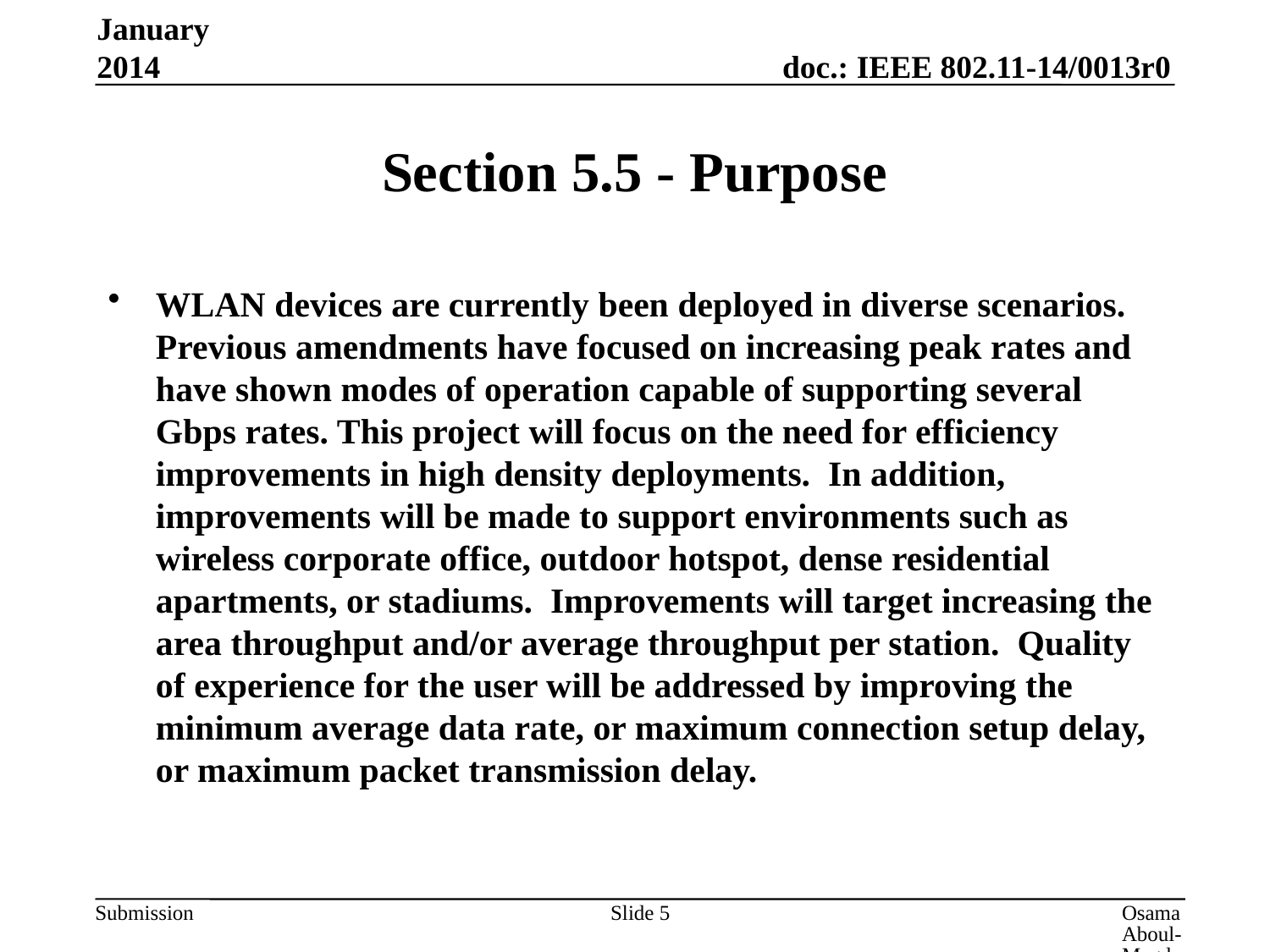

January 2014
# Section 5.5 - Purpose
WLAN devices are currently been deployed in diverse scenarios. Previous amendments have focused on increasing peak rates and have shown modes of operation capable of supporting several Gbps rates. This project will focus on the need for efficiency improvements in high density deployments.  In addition, improvements will be made to support environments such as wireless corporate office, outdoor hotspot, dense residential apartments, or stadiums.  Improvements will target increasing the area throughput and/or average throughput per station.  Quality of experience for the user will be addressed by improving the minimum average data rate, or maximum connection setup delay, or maximum packet transmission delay.
Slide 5
Osama Aboul-Magd, Huawei Technologies